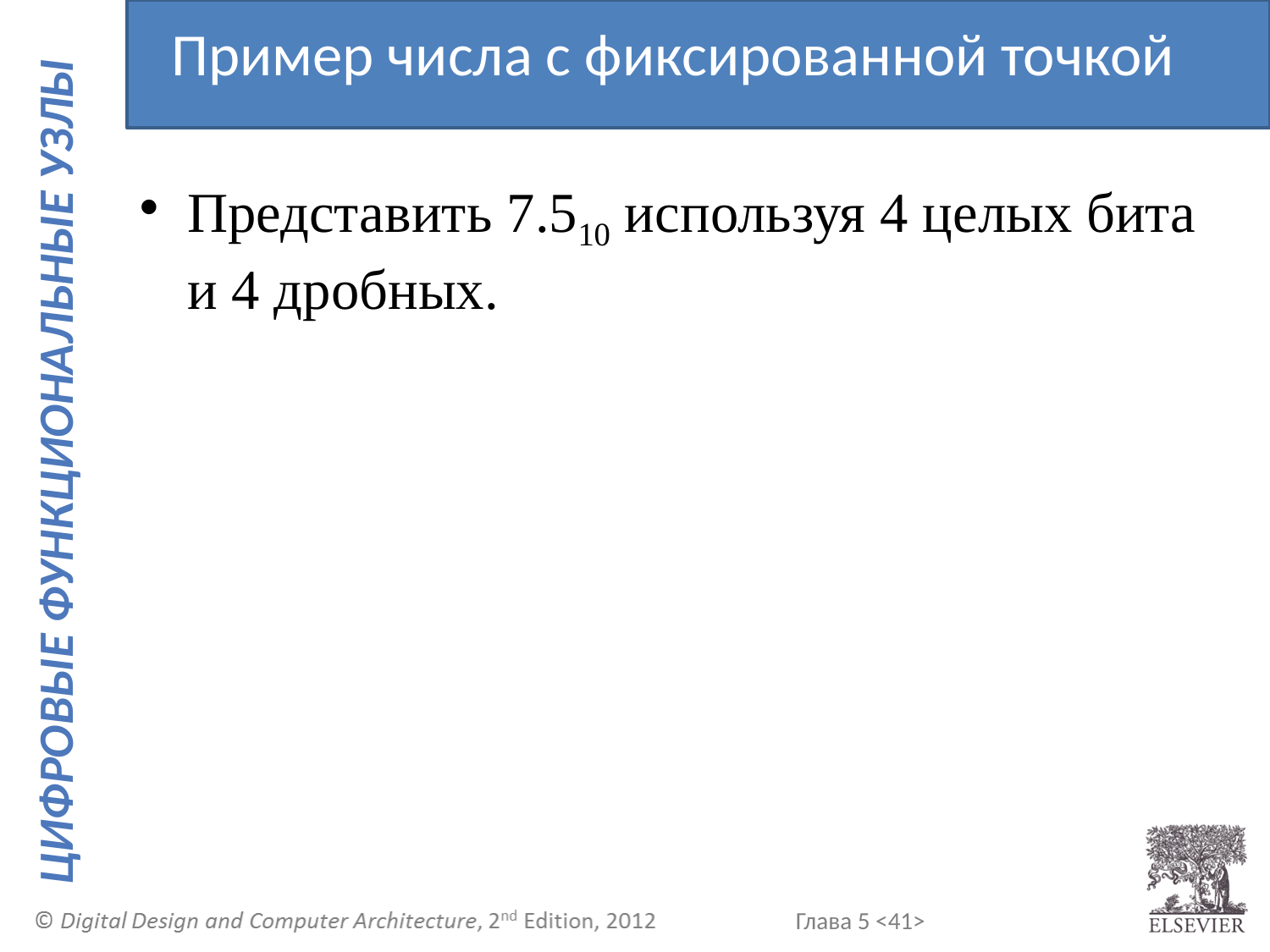

Пример числа с фиксированной точкой

Представить 7.510 используя 4 целых бита и 4 дробных.